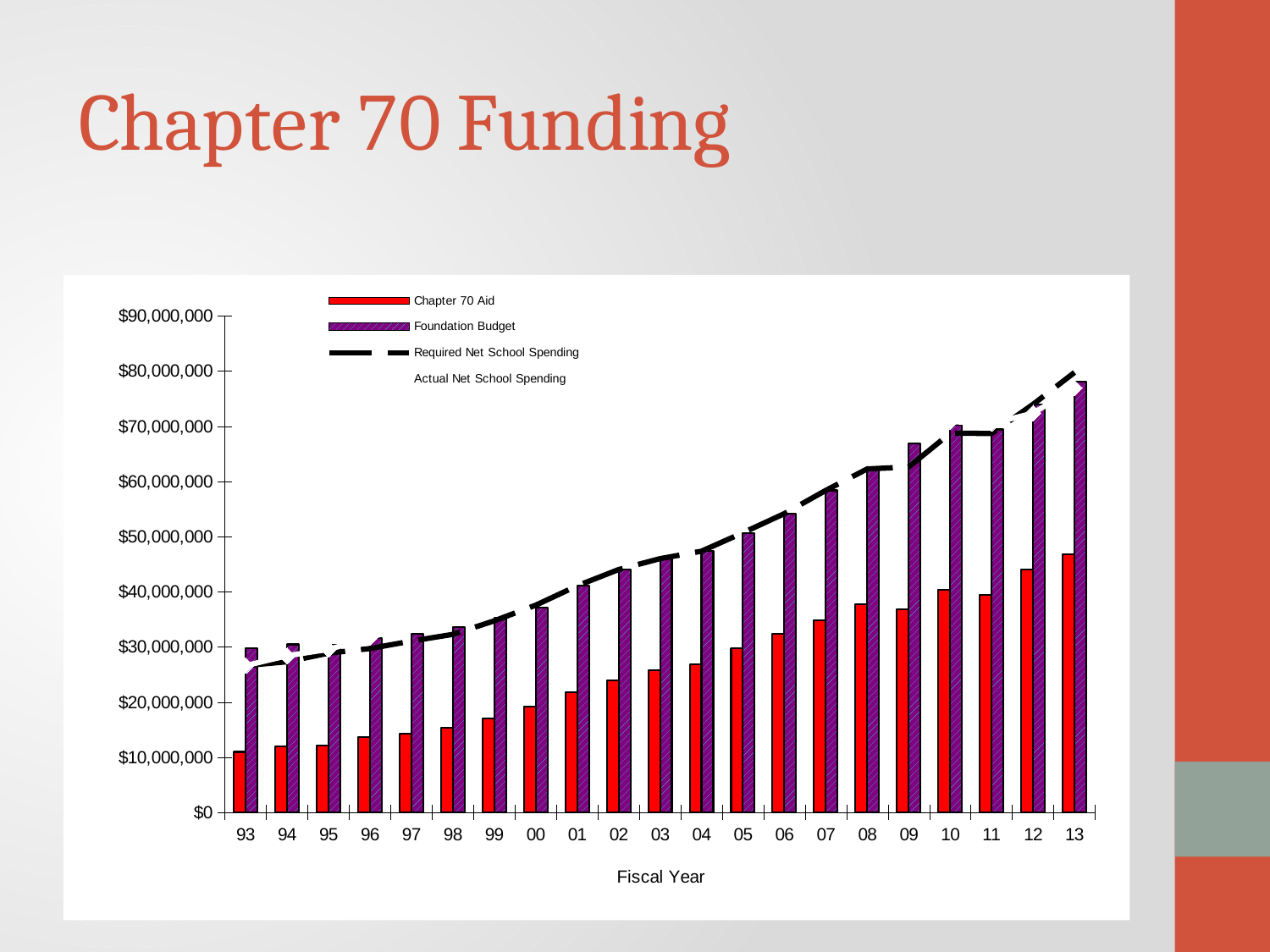

# Chapter 70 Funding

### Chart

| Category | Chapter 70 Aid | Foundation Budget | Required Net School Spending | Actual Net School Spending |
|---|---|---|---|---|
| 93 | 11002921.0 | 29846133.0 | 26632612.0 | 26632612.0 |
| 94 | 11983668.0 | 30475731.0 | 27332876.0 | 28423231.0 |
| 95 | 12206335.0 | 30388483.0 | 28890243.0 | 29574540.0 |
| 96 | 13735737.0 | 31592445.0 | 29723080.0 | 31692678.0 |
| 97 | 14345482.0 | 32431150.0 | 31083691.0 | 34061418.0 |
| 98 | 15436062.0 | 33673029.0 | 32298875.0 | 38488611.0 |
| 99 | 17054189.0 | 35333937.0 | 34747221.0 | 39873011.0 |
| 00 | 19143432.0 | 37085314.0 | 37589344.0 | 45370261.0 |
| 01 | 21843447.0 | 41107761.0 | 41107761.0 | 46544370.0 |
| 02 | 24015004.0 | 44053882.0 | 44053882.0 | 52166700.0 |
| 03 | 25823691.0 | 46029730.0 | 46029730.0 | 51812252.0 |
| 04 | 26881531.000000004 | 47378391.0 | 47378391.0 | 56493047.0 |
| 05 | 29763735.000000004 | 50718748.0 | 50718748.0 | 61477465.27800754 |
| 06 | 32462866.0 | 54185598.0 | 54185598.0 | 60774013.59786147 |
| 07 | 34874624.0 | 58405248.022889994 | 58405248.0 | 64544691.0 |
| 08 | 37791547.0 | 62297084.5423928 | 62297085.0 | 68743768.0 |
| 09 | 36900852.0 | 66974103.664699994 | 62637385.0 | 69811146.56964162 |
| 10 | 40412820.0 | 70256109.62075612 | 68753838.0 | 70894850.21713391 |
| 11 | 39466415.0 | 69445049.59989332 | 68723301.0 | 70516069.0 |
| 12 | 44091112.0 | 74002031.25923999 | 74002031.0 | 72397596.15 |
| 13 | 46767445.0 | 78173570.11008999 | 79778004.85 | 76959440.1125093 |